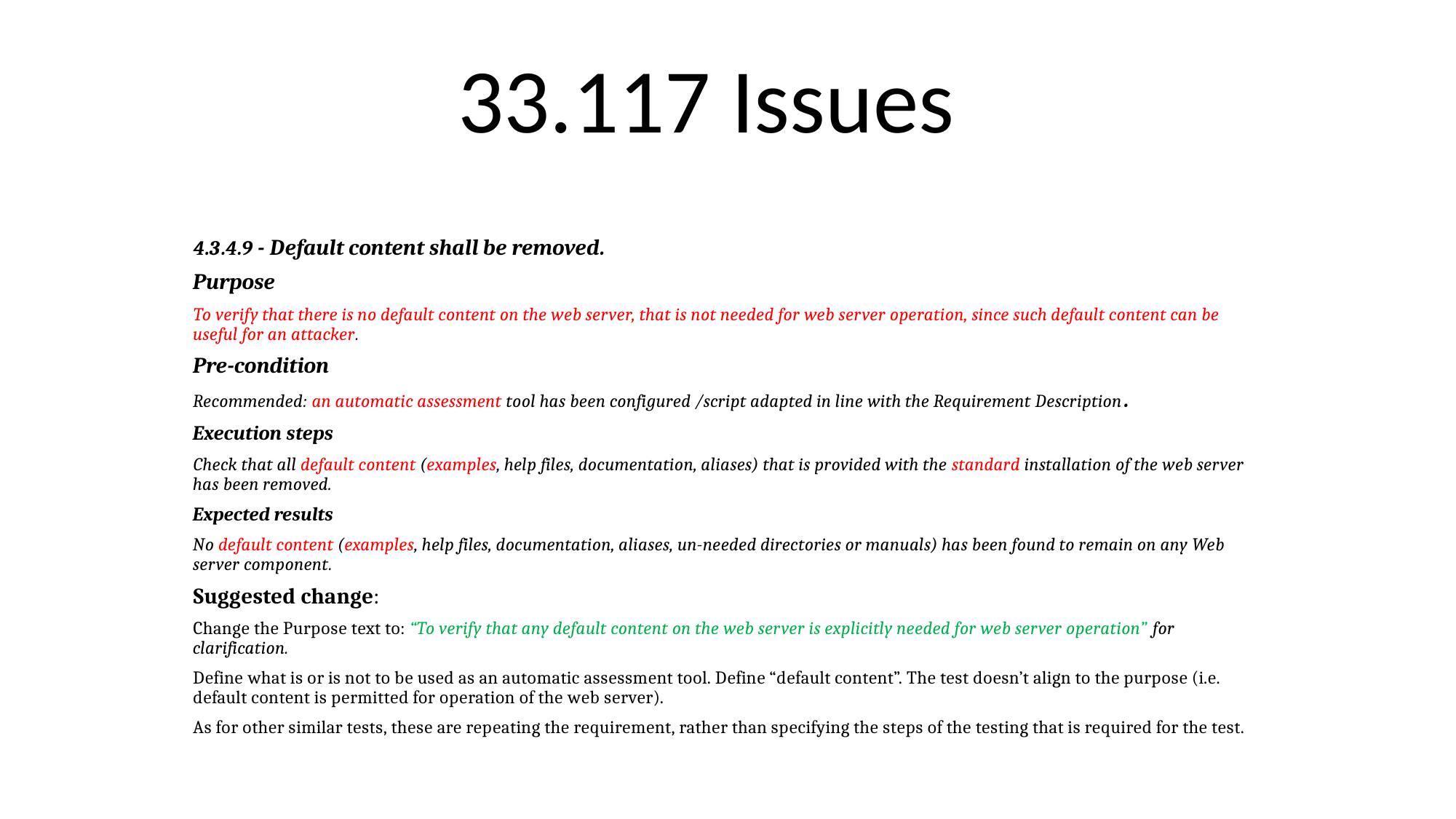

# 33.117 Issues
4.3.4.9 - Default content shall be removed.
Purpose
To verify that there is no default content on the web server, that is not needed for web server operation, since such default content can be useful for an attacker.
Pre-condition
Recommended: an automatic assessment tool has been configured /script adapted in line with the Requirement Description.
Execution steps
Check that all default content (examples, help files, documentation, aliases) that is provided with the standard installation of the web server has been removed.
Expected results
No default content (examples, help files, documentation, aliases, un-needed directories or manuals) has been found to remain on any Web server component.
Suggested change:
Change the Purpose text to: “To verify that any default content on the web server is explicitly needed for web server operation” for clarification.
Define what is or is not to be used as an automatic assessment tool. Define “default content”. The test doesn’t align to the purpose (i.e. default content is permitted for operation of the web server).
As for other similar tests, these are repeating the requirement, rather than specifying the steps of the testing that is required for the test.